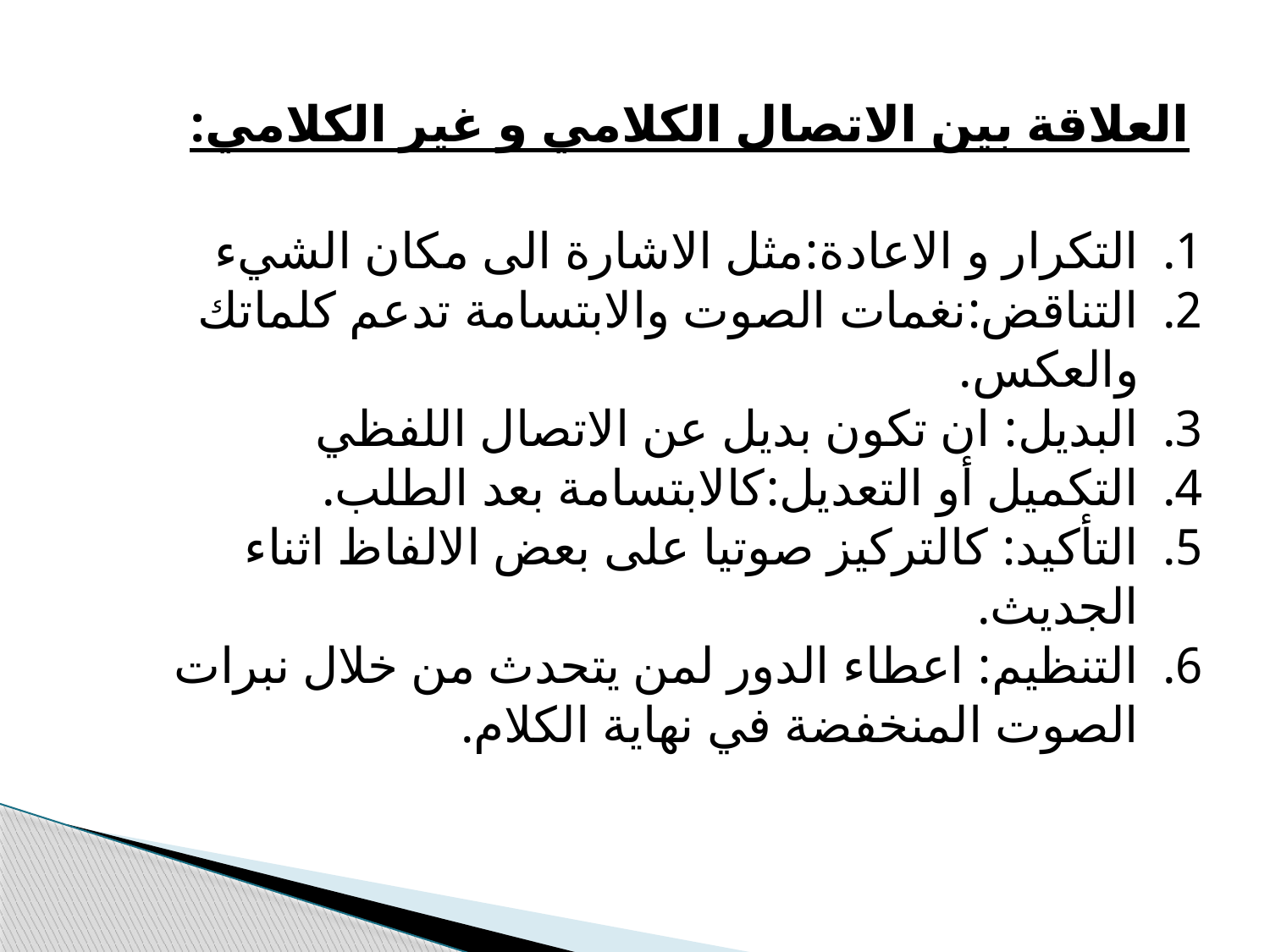

العلاقة بين الاتصال الكلامي و غير الكلامي:

التكرار و الاعادة:مثل الاشارة الى مكان الشيء
التناقض:نغمات الصوت والابتسامة تدعم كلماتك والعكس.
البديل: ان تكون بديل عن الاتصال اللفظي
التكميل أو التعديل:كالابتسامة بعد الطلب.
التأكيد: كالتركيز صوتيا على بعض الالفاظ اثناء الجديث.
التنظيم: اعطاء الدور لمن يتحدث من خلال نبرات الصوت المنخفضة في نهاية الكلام.